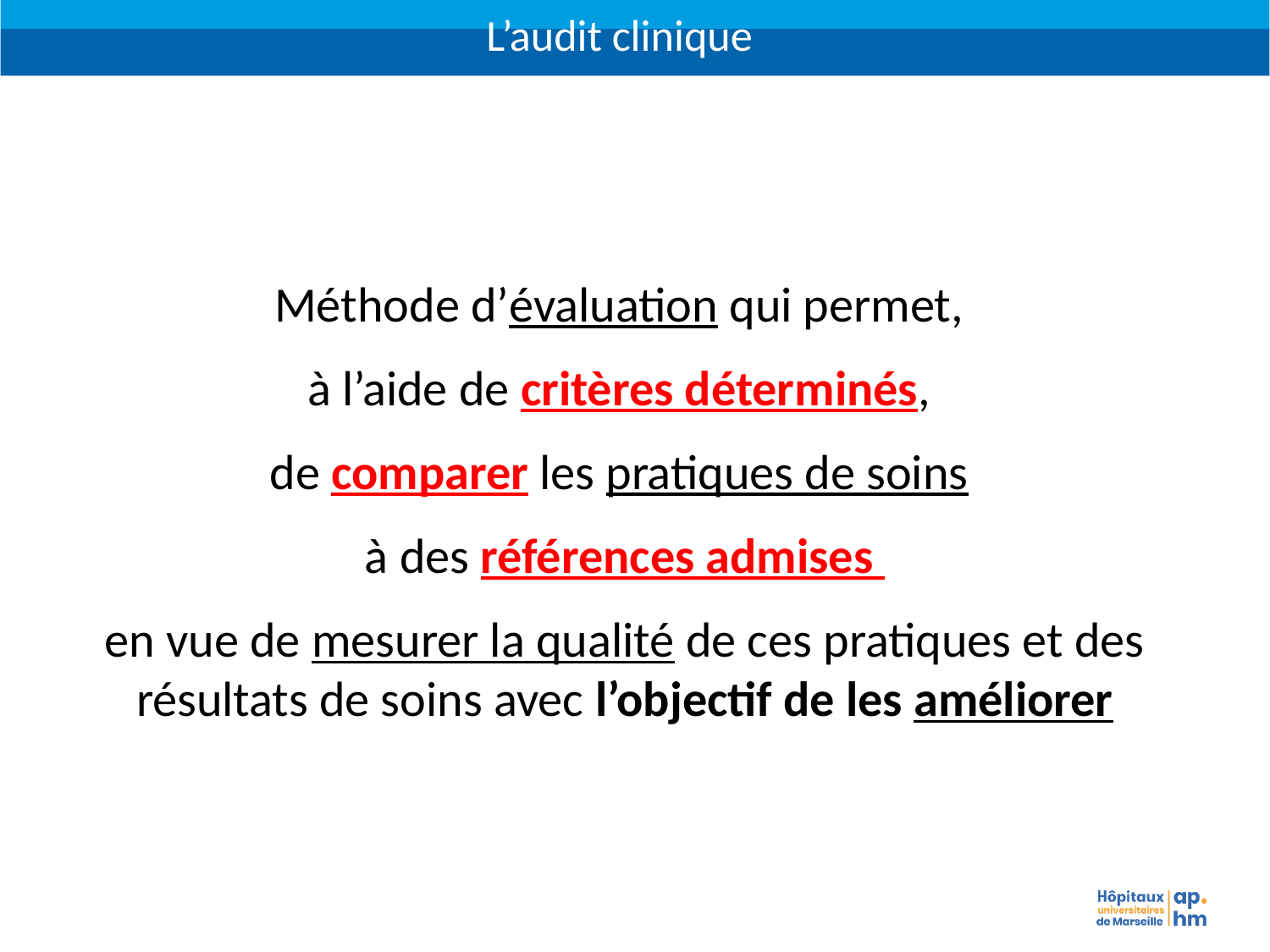

L’audit clinique

Méthode d’évaluation qui permet,
à l’aide de critères déterminés,
de comparer les pratiques de soins
à des références admises
en vue de mesurer la qualité de ces pratiques et des résultats de soins avec l’objectif de les améliorer